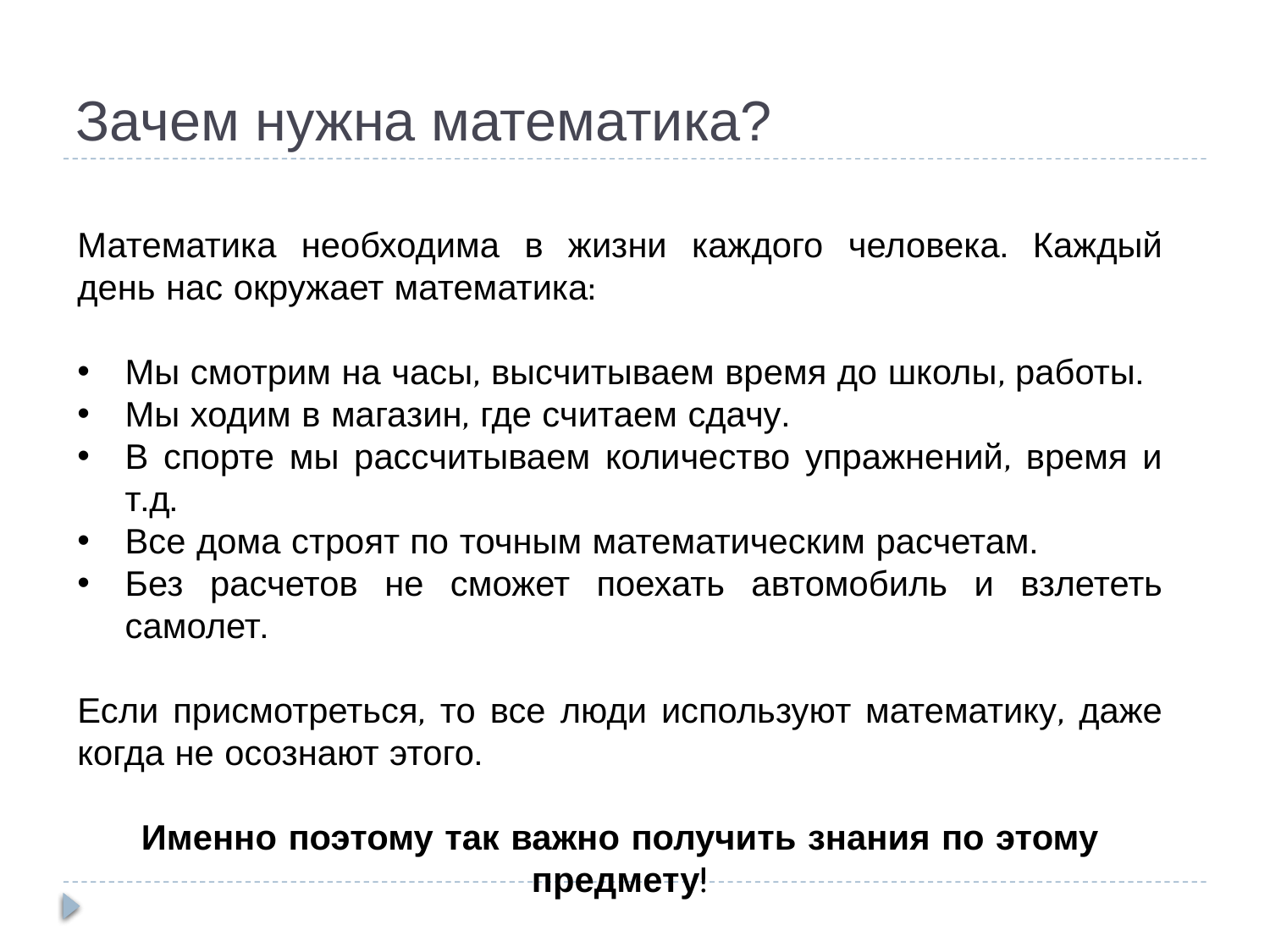

# Зачем нужна математика?
Математика необходима в жизни каждого человека. Каждый день нас окружает математика:

Мы смотрим на часы, высчитываем время до школы, работы.
Мы ходим в магазин, где считаем сдачу.
В спорте мы рассчитываем количество упражнений, время и т.д.
Все дома строят по точным математическим расчетам.
Без расчетов не сможет поехать автомобиль и взлететь самолет.

Если присмотреться, то все люди используют математику, даже когда не осознают этого.

Именно поэтому так важно получить знания по этому предмету!